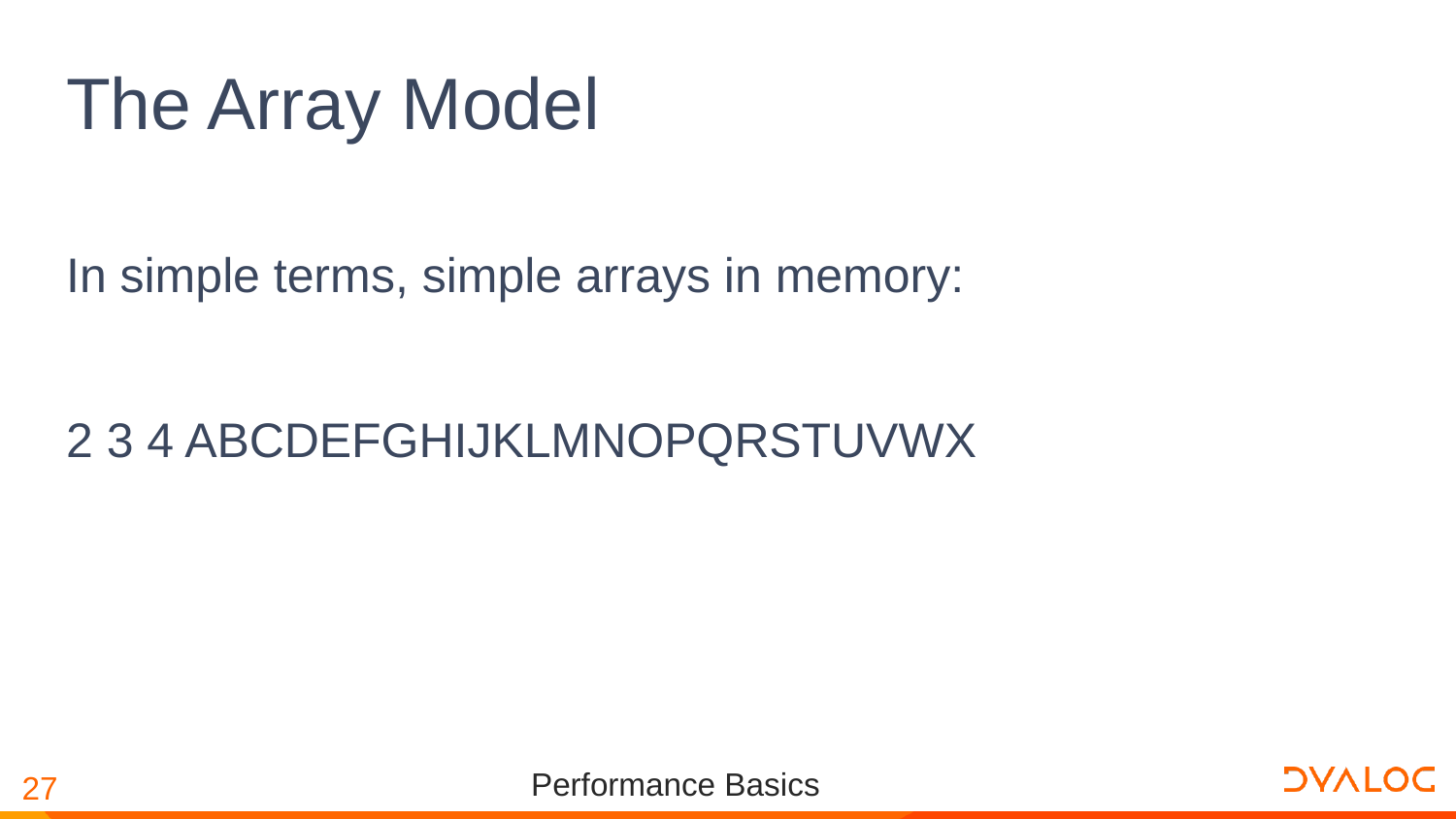

# The Array Model
In simple terms, simple arrays in memory:

2 3 4 ABCDEFGHIJKLMNOPQRSTUVWX